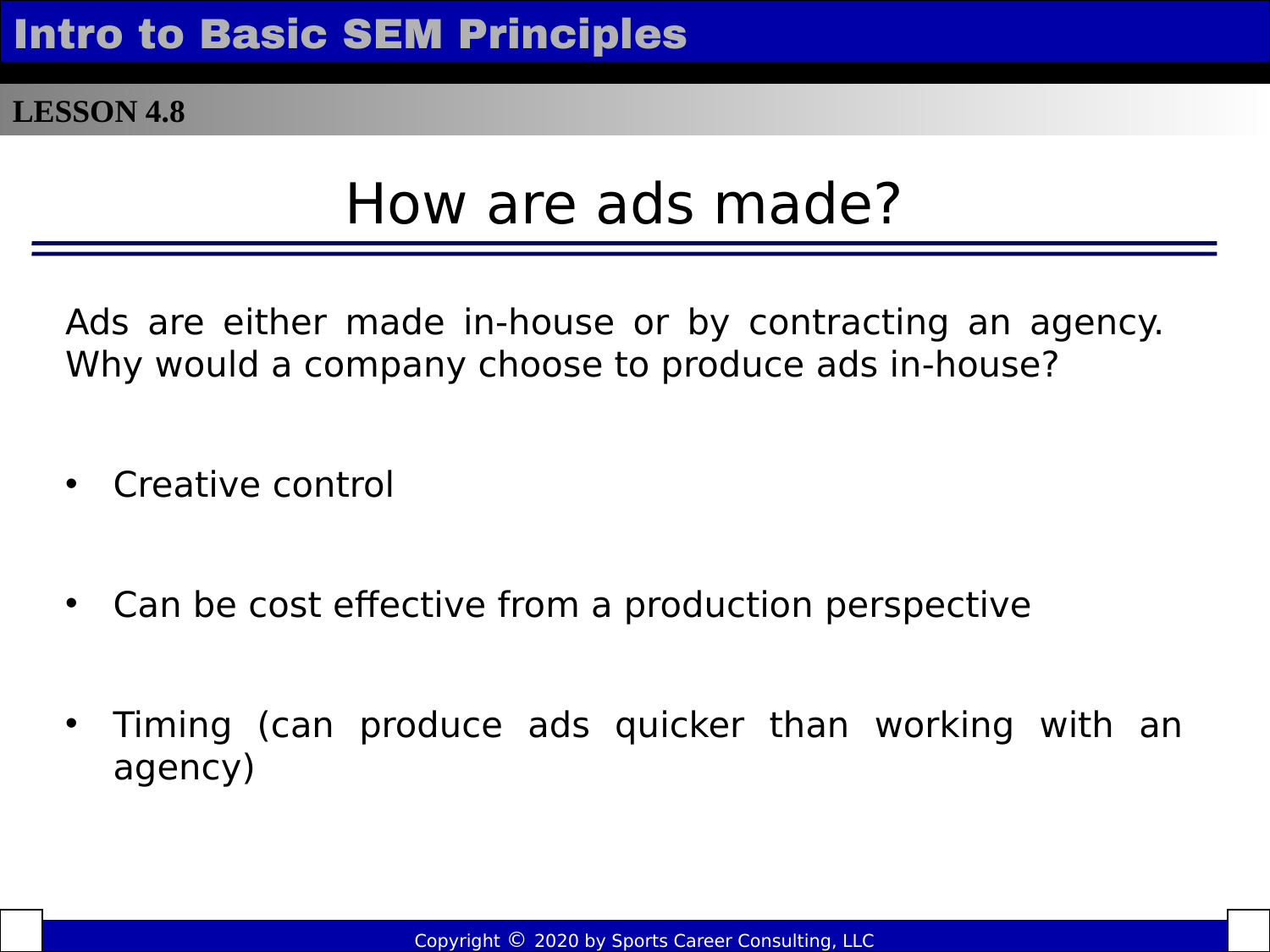

Intro to Basic SEM Principles
LESSON 4.8
How are ads made?

Ads are either made in-house or by contracting an agency.  Why would a company choose to produce ads in-house?

Creative control

Can be cost effective from a production perspective

Timing (can produce ads quicker than working with an agency)

Copyright © 2020 by Sports Career Consulting, LLC